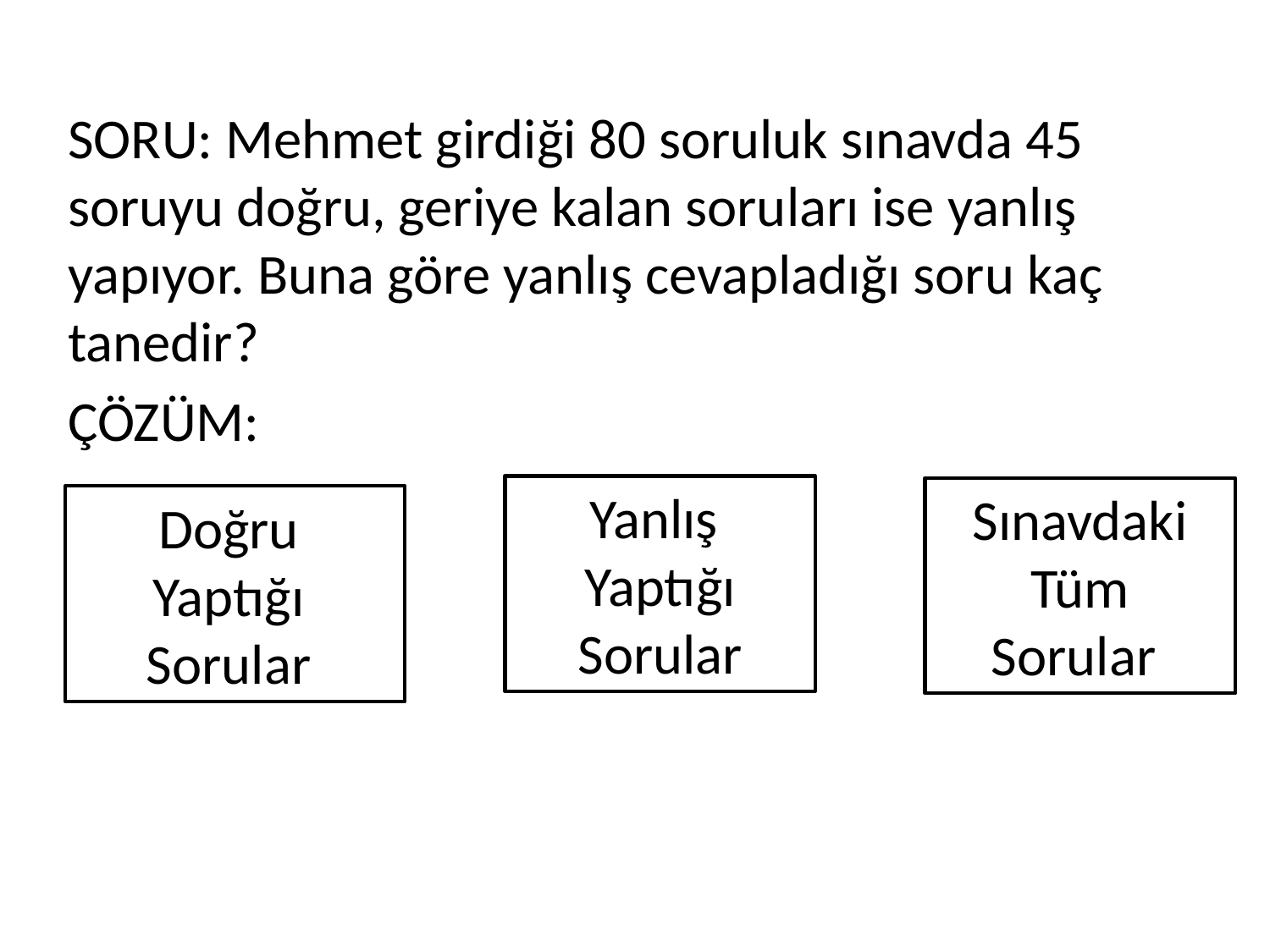

SORU: Mehmet girdiği 80 soruluk sınavda 45 soruyu doğru, geriye kalan soruları ise yanlış yapıyor. Buna göre yanlış cevapladığı soru kaç tanedir?
ÇÖZÜM:
Yanlış
Yaptığı
Sorular
Sınavdaki
Tüm
Sorular
Doğru
Yaptığı
Sorular